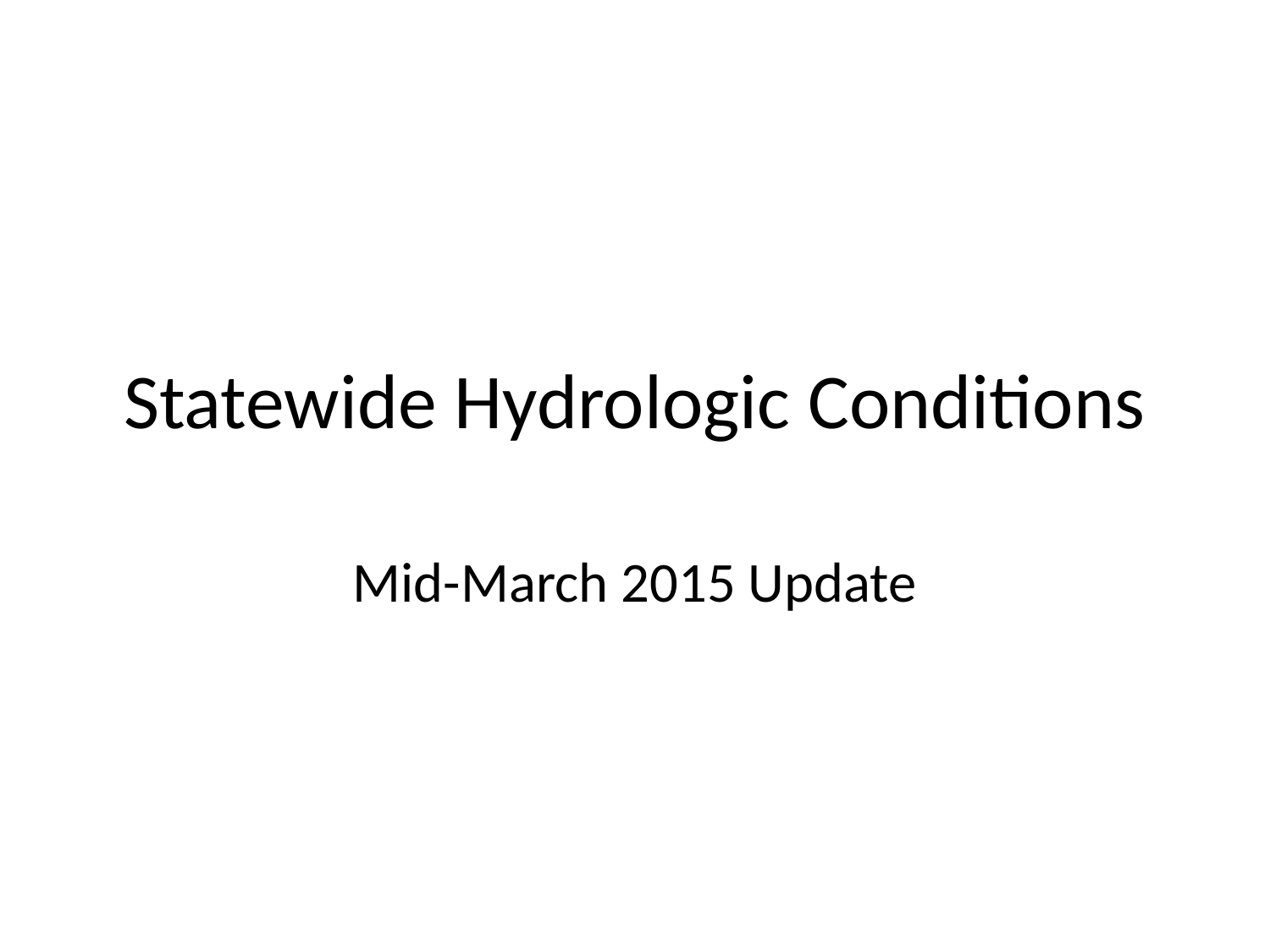

# Statewide Hydrologic Conditions
Mid-March 2015 Update